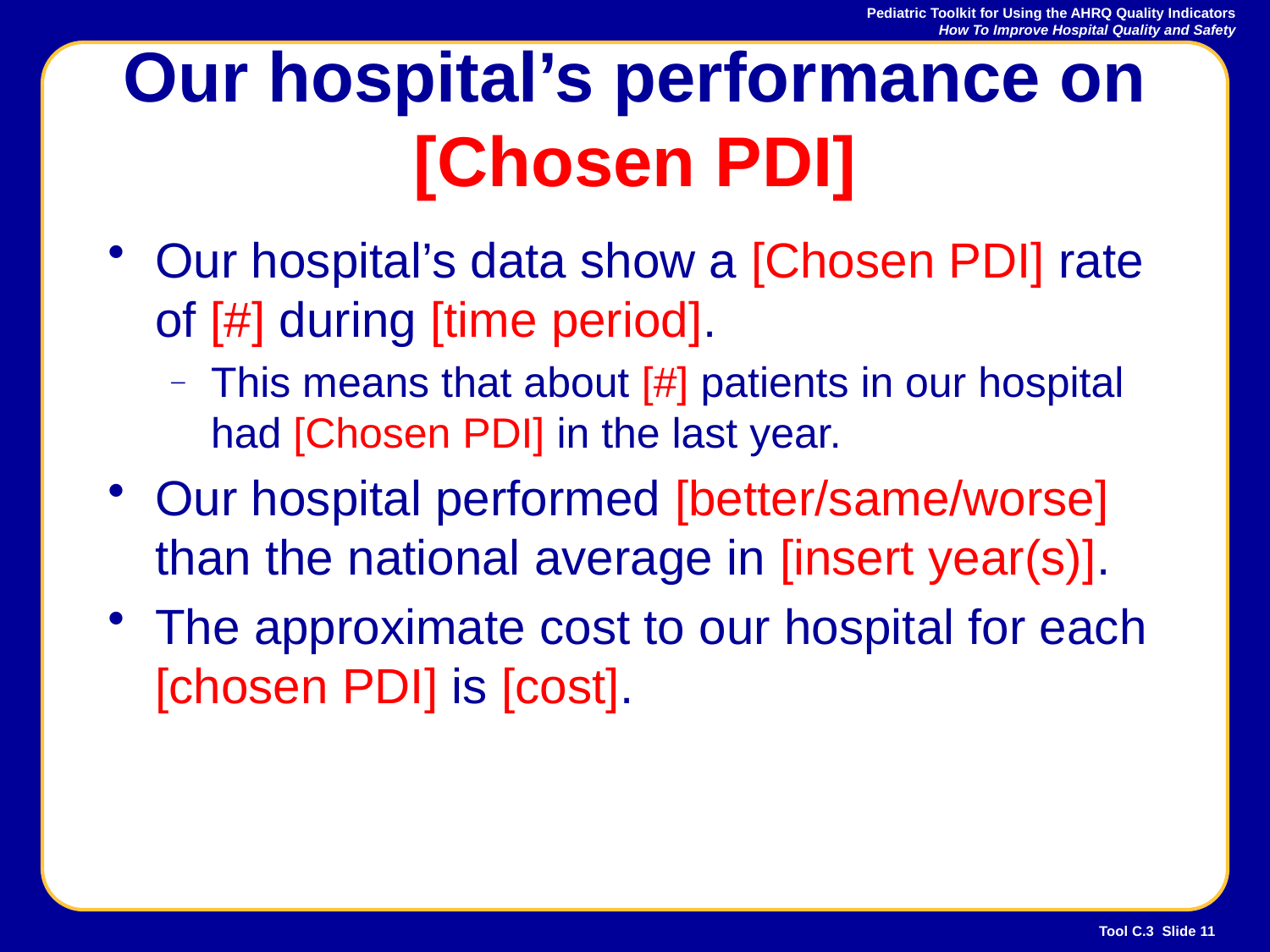

# Our hospital’s performance on [Chosen PDI]
Our hospital’s data show a [Chosen PDI] rate of [#] during [time period].
This means that about [#] patients in our hospital had [Chosen PDI] in the last year.
Our hospital performed [better/same/worse] than the national average in [insert year(s)].
The approximate cost to our hospital for each [chosen PDI] is [cost].